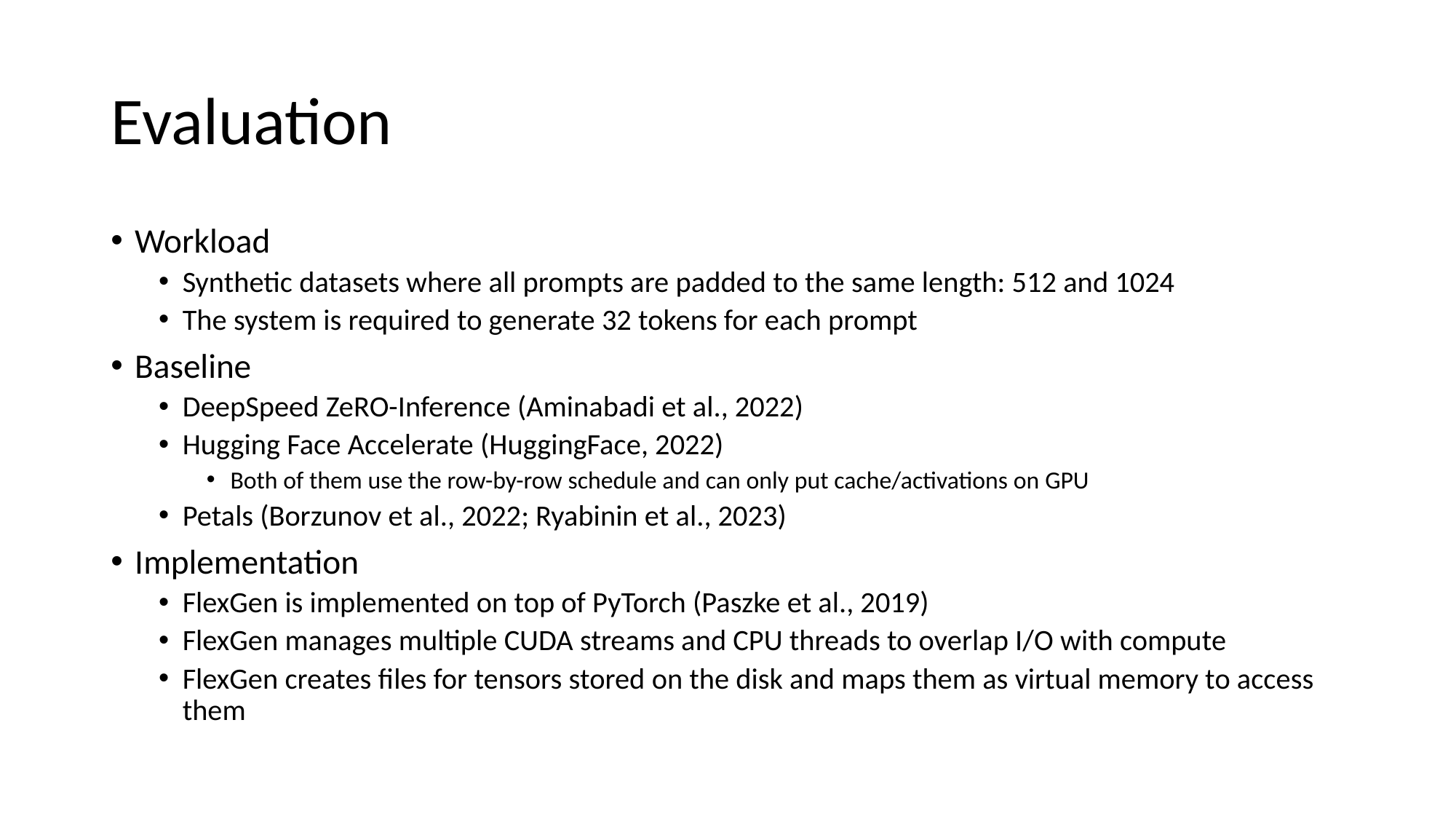

# Evaluation
Workload
Synthetic datasets where all prompts are padded to the same length: 512 and 1024
The system is required to generate 32 tokens for each prompt
Baseline
DeepSpeed ZeRO-Inference (Aminabadi et al., 2022)
Hugging Face Accelerate (HuggingFace, 2022)
Both of them use the row-by-row schedule and can only put cache/activations on GPU
Petals (Borzunov et al., 2022; Ryabinin et al., 2023)
Implementation
FlexGen is implemented on top of PyTorch (Paszke et al., 2019)
FlexGen manages multiple CUDA streams and CPU threads to overlap I/O with compute
FlexGen creates files for tensors stored on the disk and maps them as virtual memory to access them